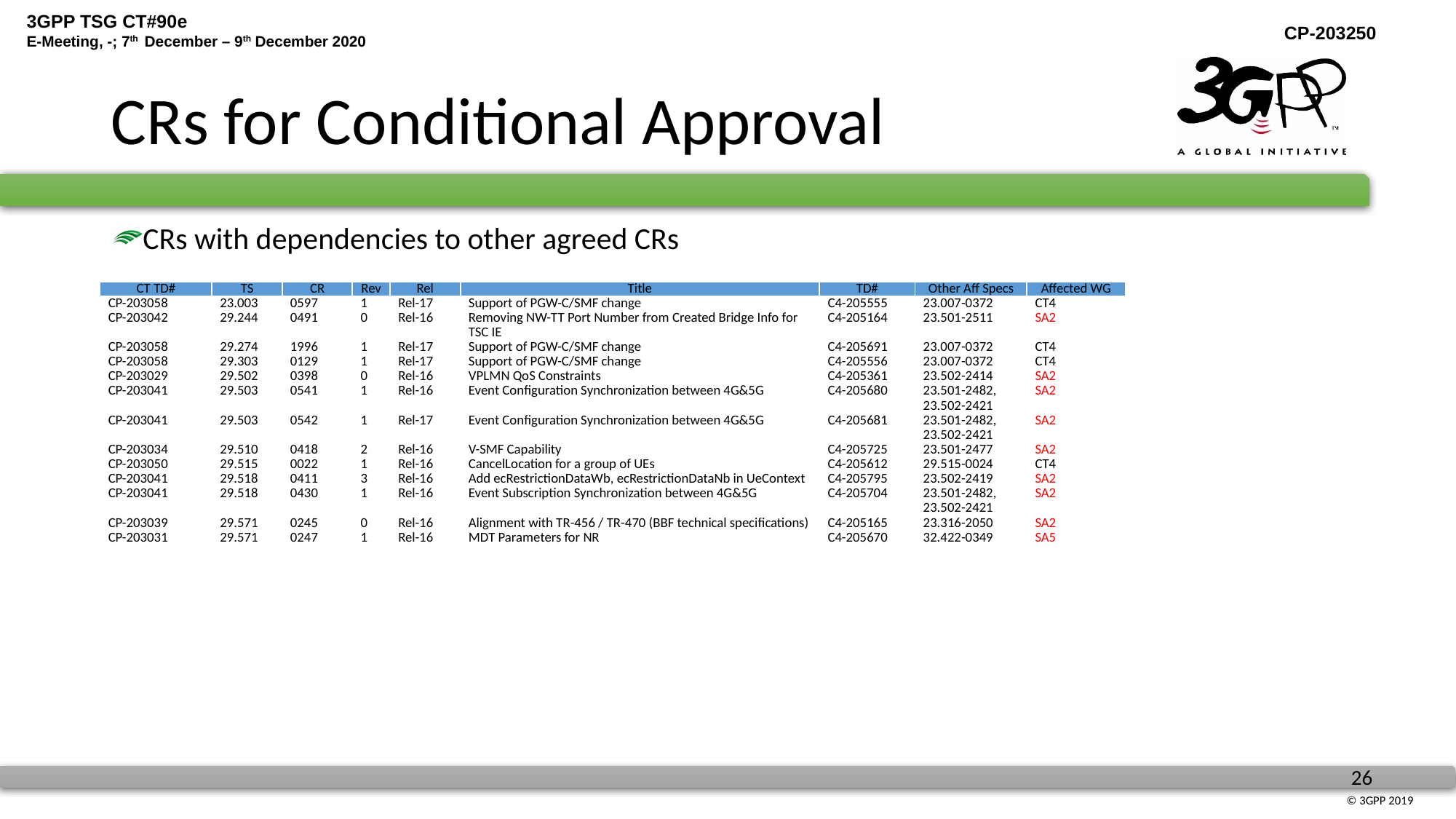

# CRs for Conditional Approval
CRs with dependencies to other agreed CRs

| CT TD# | TS | CR | Rev | Rel | Title | TD# | Other Aff Specs | Affected WG |
| --- | --- | --- | --- | --- | --- | --- | --- | --- |
| CP-203058 | 23.003 | 0597 | 1 | Rel-17 | Support of PGW-C/SMF change | C4-205555 | 23.007-0372 | CT4 |
| CP-203042 | 29.244 | 0491 | 0 | Rel-16 | Removing NW-TT Port Number from Created Bridge Info for TSC IE | C4-205164 | 23.501-2511 | SA2 |
| CP-203058 | 29.274 | 1996 | 1 | Rel-17 | Support of PGW-C/SMF change | C4-205691 | 23.007-0372 | CT4 |
| CP-203058 | 29.303 | 0129 | 1 | Rel-17 | Support of PGW-C/SMF change | C4-205556 | 23.007-0372 | CT4 |
| CP-203029 | 29.502 | 0398 | 0 | Rel-16 | VPLMN QoS Constraints | C4-205361 | 23.502-2414 | SA2 |
| CP-203041 | 29.503 | 0541 | 1 | Rel-16 | Event Configuration Synchronization between 4G&5G | C4-205680 | 23.501-2482, 23.502-2421 | SA2 |
| CP-203041 | 29.503 | 0542 | 1 | Rel-17 | Event Configuration Synchronization between 4G&5G | C4-205681 | 23.501-2482, 23.502-2421 | SA2 |
| CP-203034 | 29.510 | 0418 | 2 | Rel-16 | V-SMF Capability | C4-205725 | 23.501-2477 | SA2 |
| CP-203050 | 29.515 | 0022 | 1 | Rel-16 | CancelLocation for a group of UEs | C4-205612 | 29.515-0024 | CT4 |
| CP-203041 | 29.518 | 0411 | 3 | Rel-16 | Add ecRestrictionDataWb, ecRestrictionDataNb in UeContext | C4-205795 | 23.502-2419 | SA2 |
| CP-203041 | 29.518 | 0430 | 1 | Rel-16 | Event Subscription Synchronization between 4G&5G | C4-205704 | 23.501-2482, 23.502-2421 | SA2 |
| CP-203039 | 29.571 | 0245 | 0 | Rel-16 | Alignment with TR-456 / TR-470 (BBF technical specifications) | C4-205165 | 23.316-2050 | SA2 |
| CP-203031 | 29.571 | 0247 | 1 | Rel-16 | MDT Parameters for NR | C4-205670 | 32.422-0349 | SA5 |